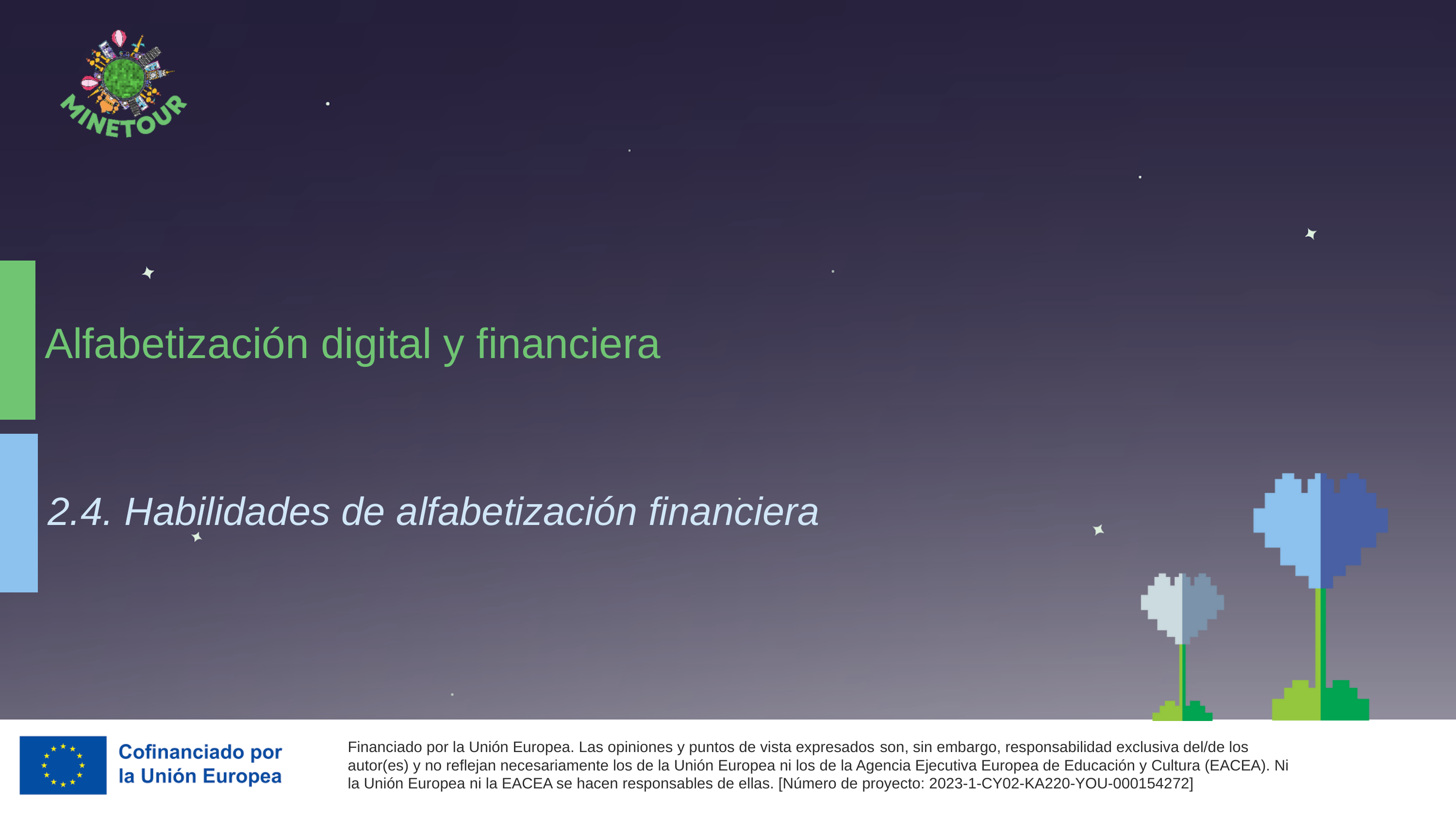

Alfabetización digital y financiera

2.4. Habilidades de alfabetización financiera

Financiado por la Unión Europea. Las opiniones y puntos de vista expresados ​​son, sin embargo, responsabilidad exclusiva del/de los autor(es) y no reflejan necesariamente los de la Unión Europea ni los de la Agencia Ejecutiva Europea de Educación y Cultura (EACEA). Ni la Unión Europea ni la EACEA se hacen responsables de ellas. [Número de proyecto: 2023-1-CY02-KA220-YOU-000154272]